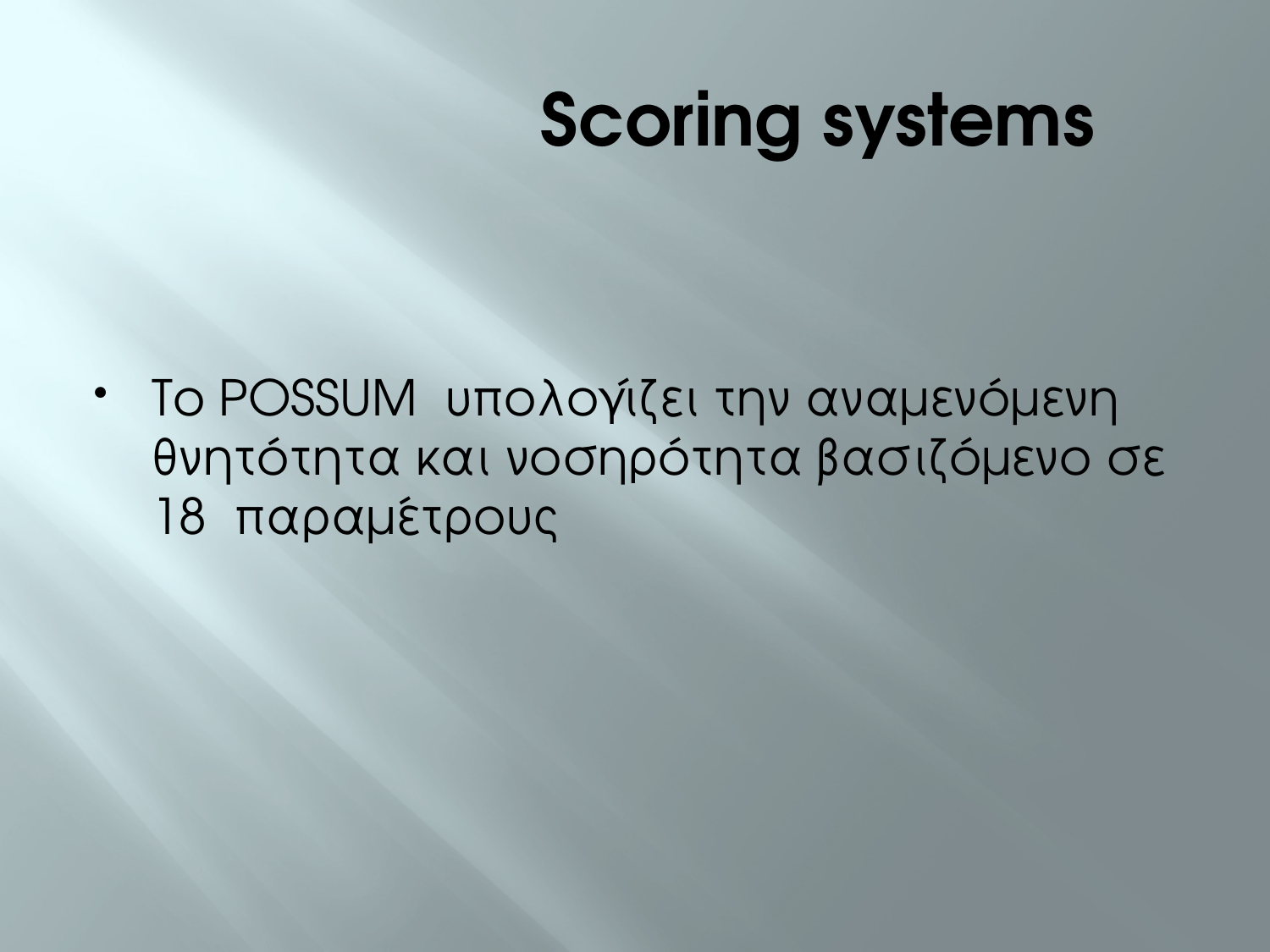

# Scoring systems

Το POSSUM  υπολογίζει την αναμενόμενη θνητότητα και νοσηρότητα βασιζόμενο σε 18  παραμέτρους